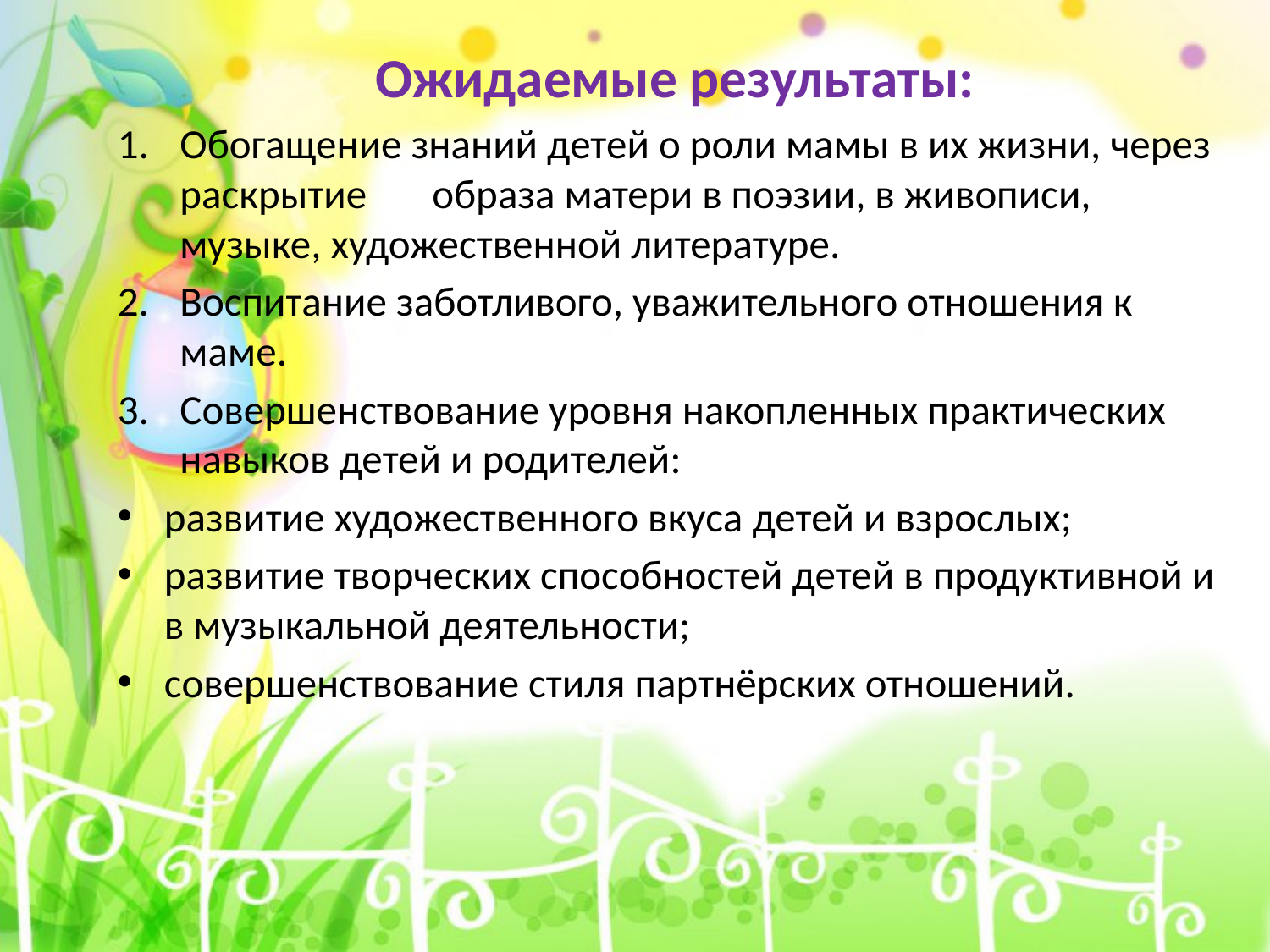

Ожидаемые результаты:
Обогащение знаний детей о роли мамы в их жизни, через раскрытие       образа матери в поэзии, в живописи, музыке, художественной литературе.
Воспитание заботливого, уважительного отношения к маме.
Совершенствование уровня накопленных практических навыков детей и родителей:
развитие художественного вкуса детей и взрослых;
развитие творческих способностей детей в продуктивной и в музыкальной деятельности;
совершенствование стиля партнёрских отношений.